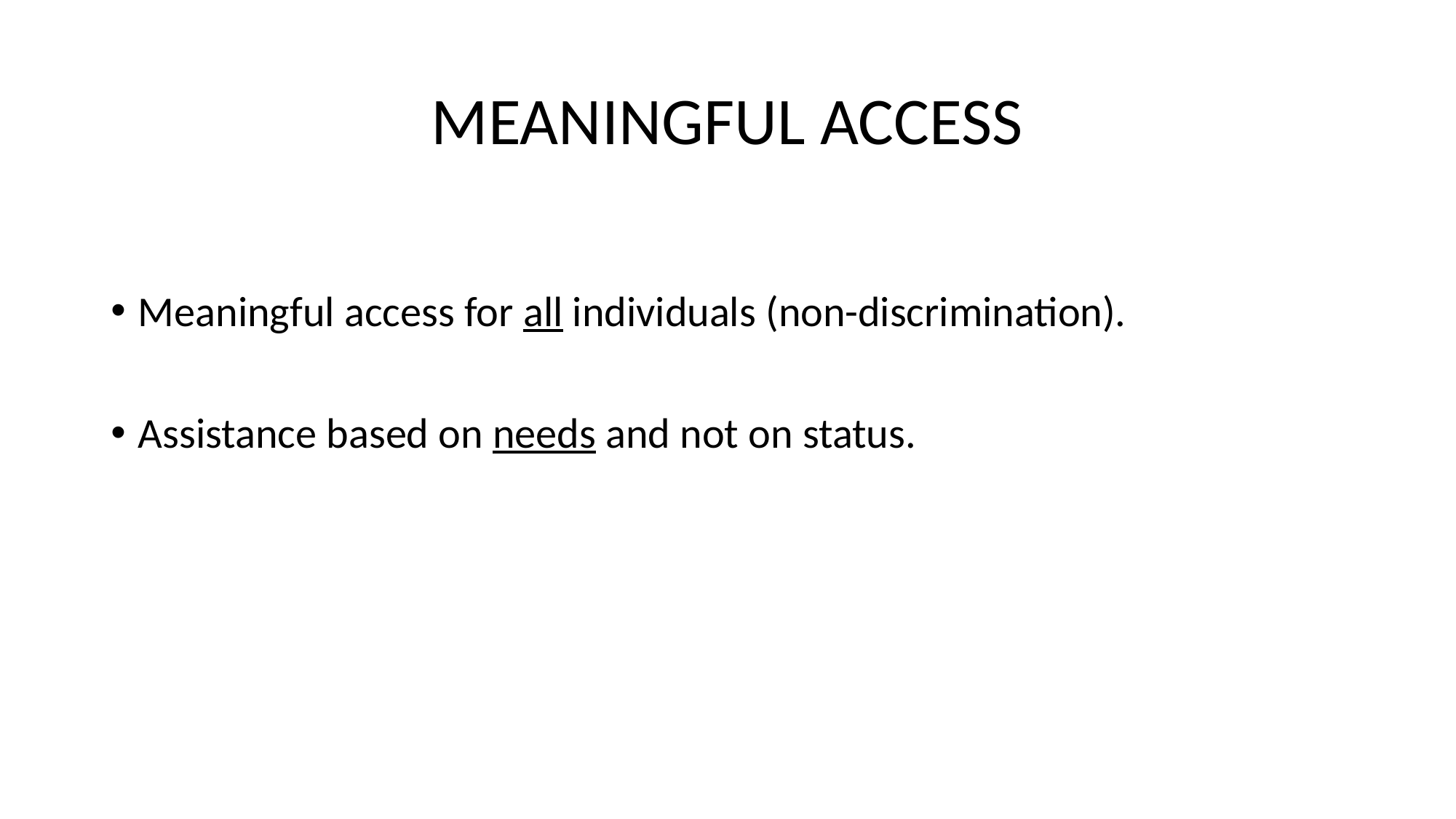

# MEANINGFUL ACCESS

Meaningful access for all individuals (non-discrimination).

Assistance based on needs and not on status.